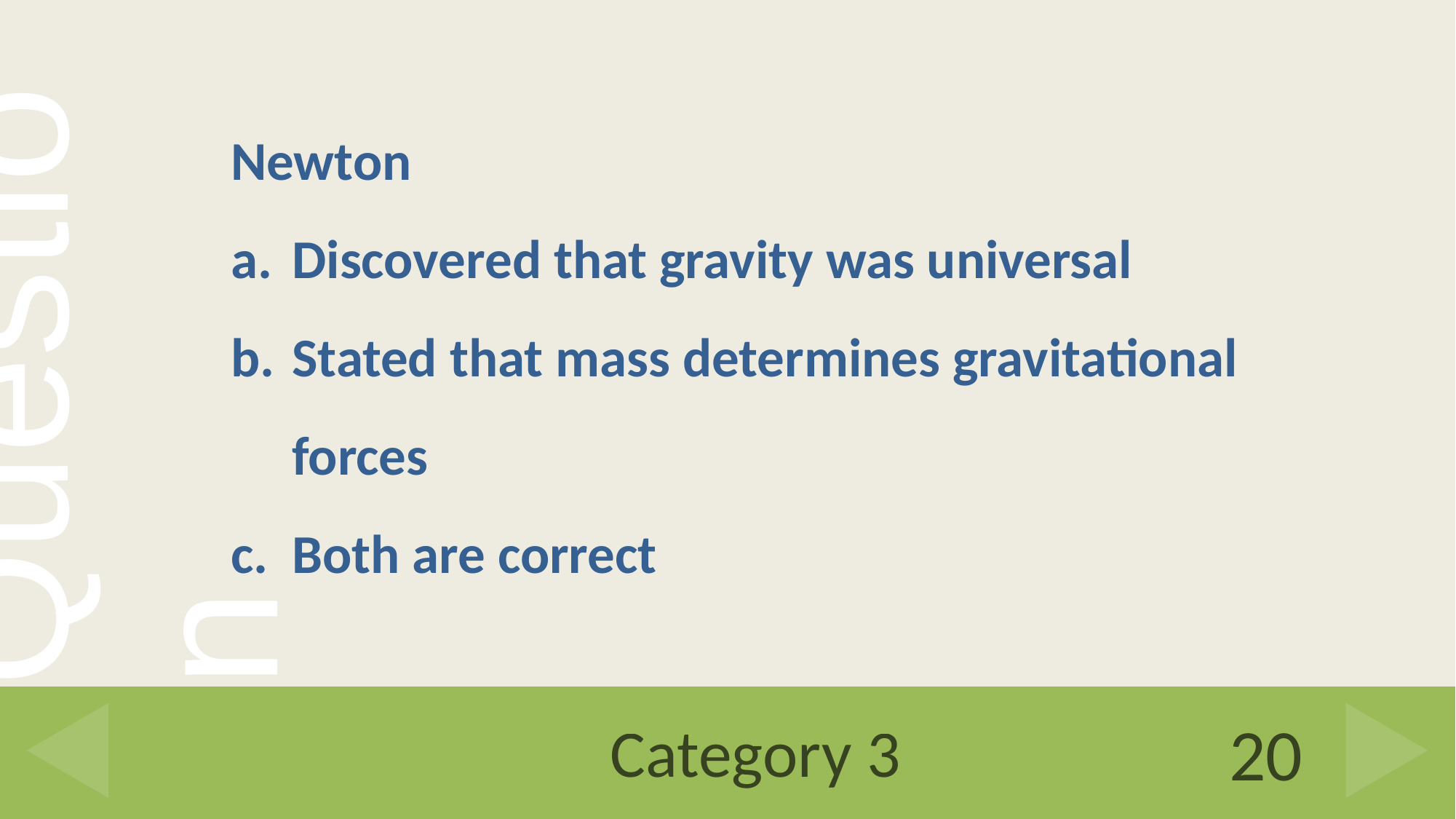

Newton
Discovered that gravity was universal
Stated that mass determines gravitational forces
Both are correct
# Category 3
20